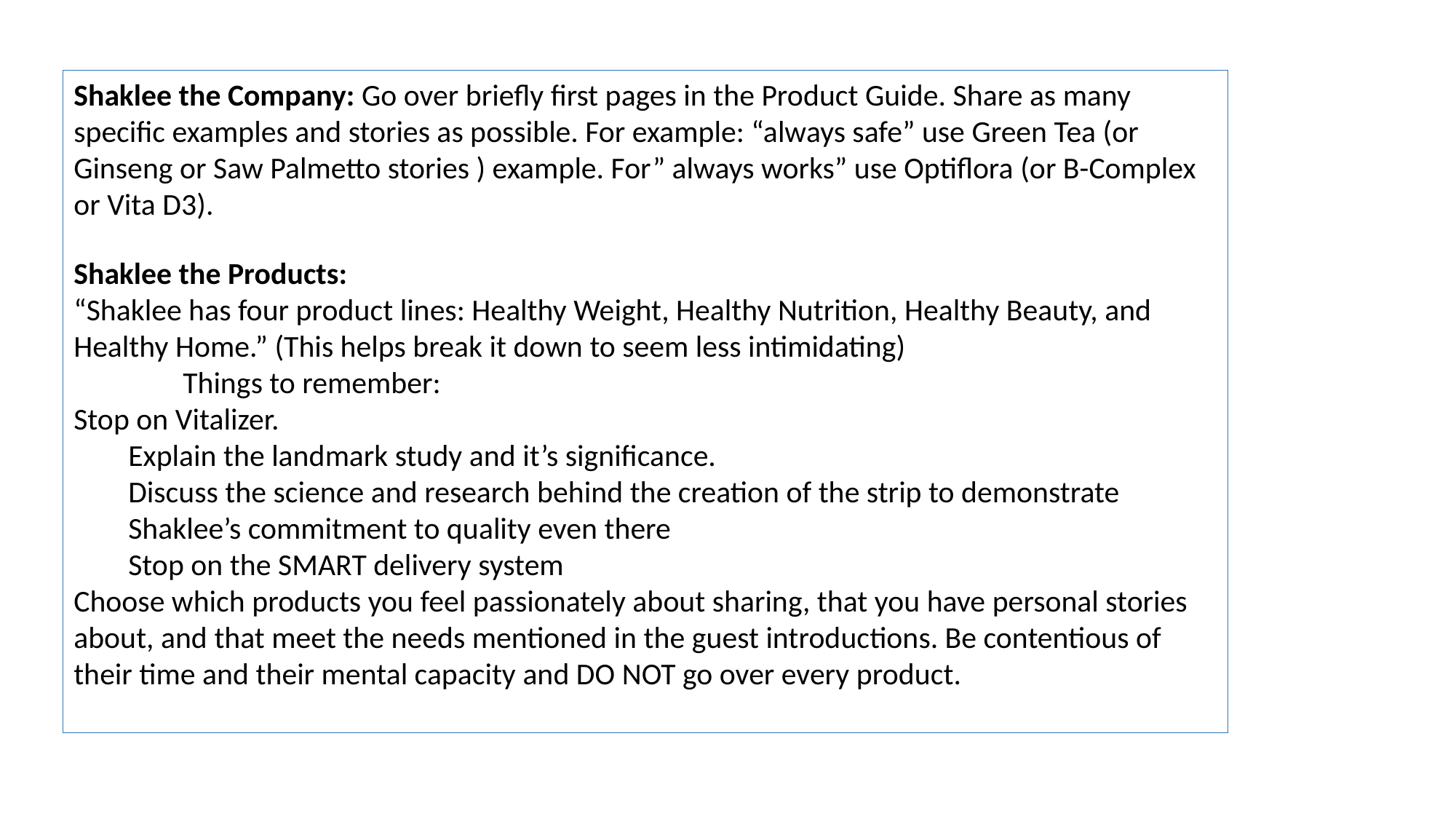

Shaklee the Company: Go over briefly first pages in the Product Guide. Share as many specific examples and stories as possible. For example: “always safe” use Green Tea (or Ginseng or Saw Palmetto stories ) example. For” always works” use Optiflora (or B-Complex or Vita D3).

Shaklee the Products:
“Shaklee has four product lines: Healthy Weight, Healthy Nutrition, Healthy Beauty, and Healthy Home.” (This helps break it down to seem less intimidating)
	Things to remember:
Stop on Vitalizer.
Explain the landmark study and it’s significance.
Discuss the science and research behind the creation of the strip to demonstrate Shaklee’s commitment to quality even there
Stop on the SMART delivery system
Choose which products you feel passionately about sharing, that you have personal stories about, and that meet the needs mentioned in the guest introductions. Be contentious of their time and their mental capacity and DO NOT go over every product.